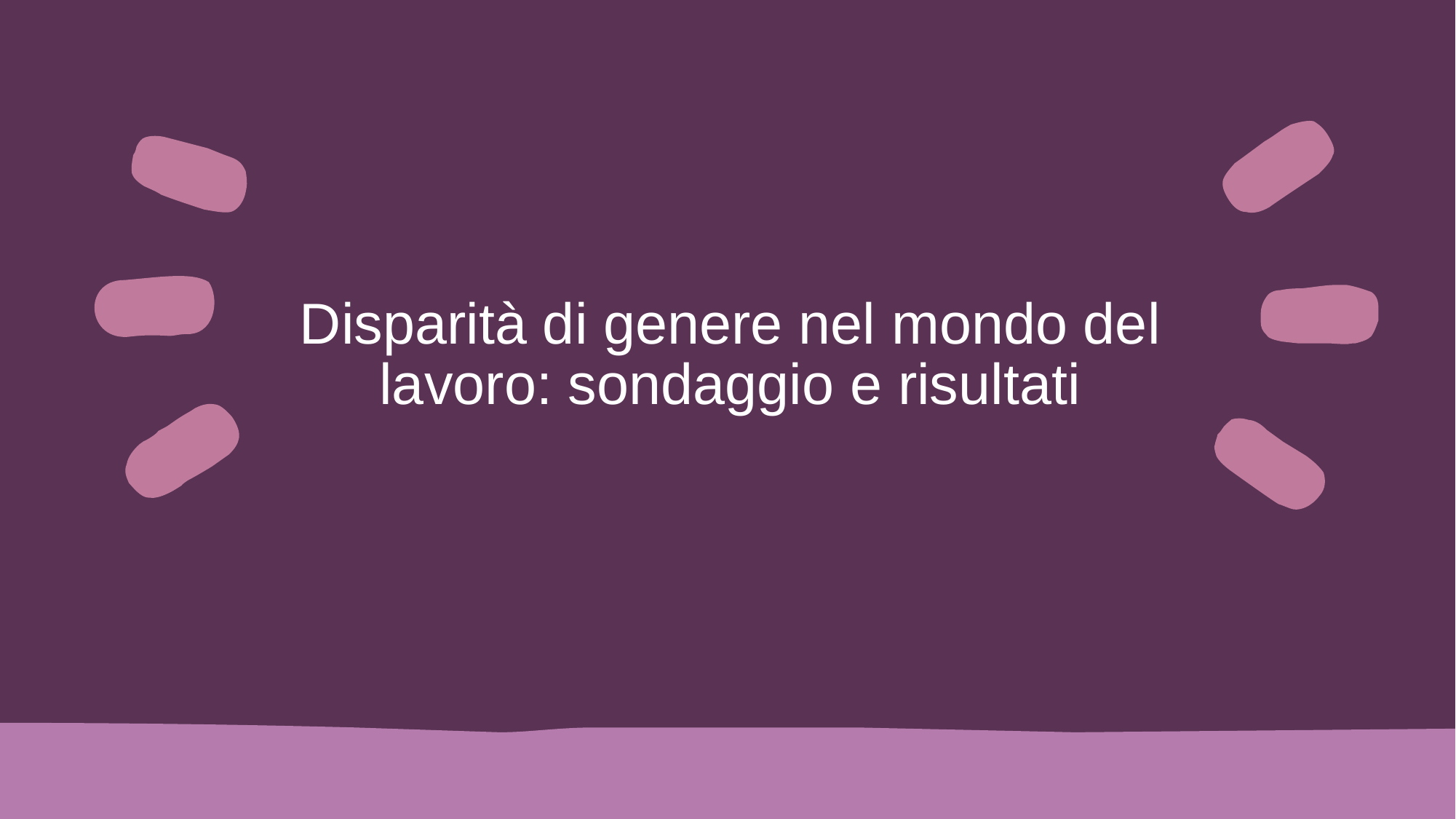

# Disparità di genere nel mondo del lavoro: sondaggio e risultati